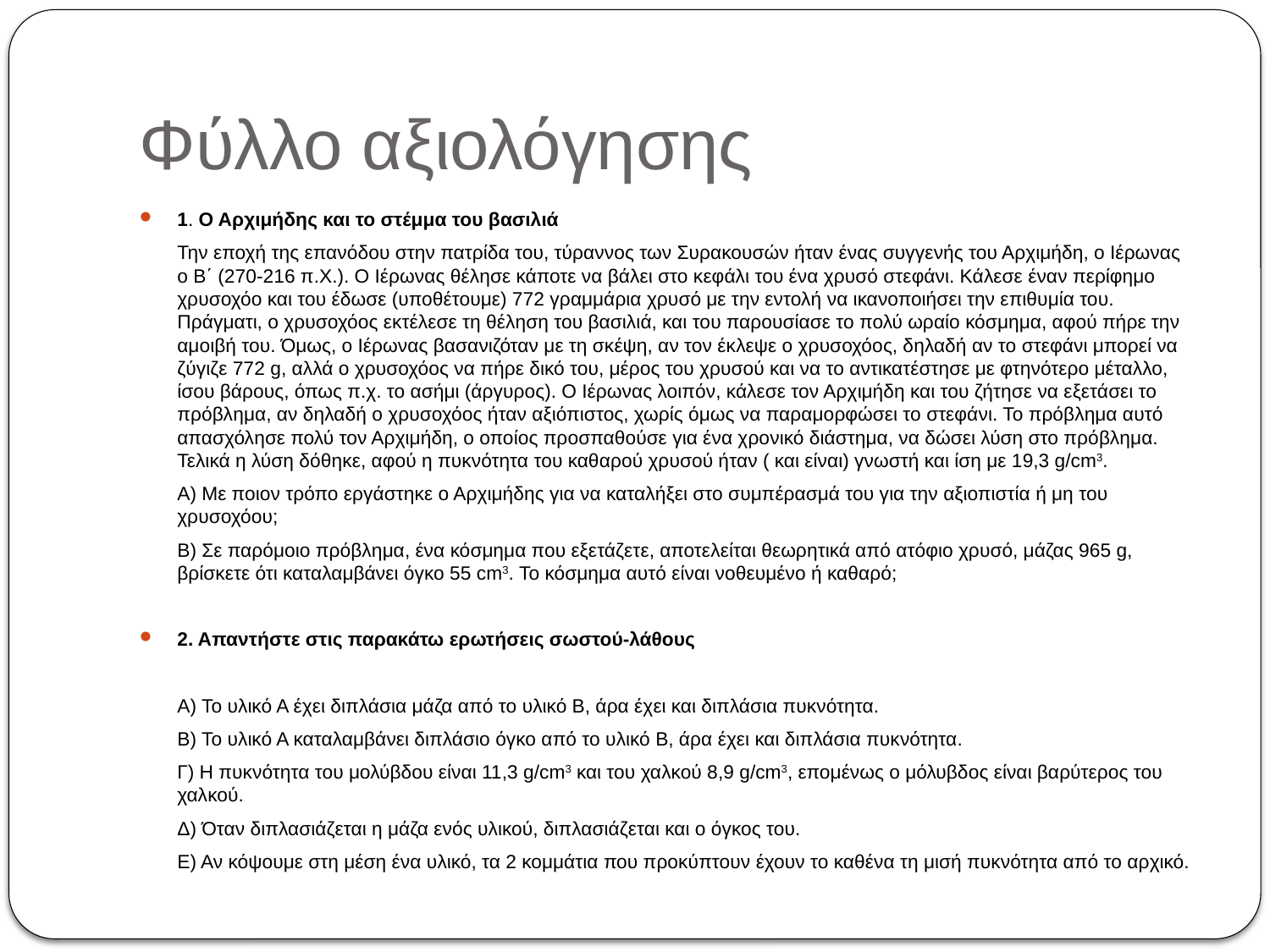

# Φύλλο αξιολόγησης
1. Ο Αρχιμήδης και το στέμμα του βασιλιά
	Την εποχή της επανόδου στην πατρίδα του, τύραννος των Συρακουσών ήταν ένας συγγενής του Αρχιμήδη, ο Ιέρωνας ο Β΄ (270-216 π.Χ.). Ο Ιέρωνας θέλησε κάποτε να βάλει στο κεφάλι του ένα χρυσό στεφάνι. Κάλεσε έναν περίφημο χρυσοχόο και του έδωσε (υποθέτουμε) 772 γραμμάρια χρυσό με την εντολή να ικανοποιήσει την επιθυμία του. Πράγματι, ο χρυσοχόος εκτέλεσε τη θέληση του βασιλιά, και του παρουσίασε το πολύ ωραίο κόσμημα, αφού πήρε την αμοιβή του. Όμως, ο Ιέρωνας βασανιζόταν με τη σκέψη, αν τον έκλεψε ο χρυσοχόος, δηλαδή αν το στεφάνι μπορεί να ζύγιζε 772 g, αλλά ο χρυσοχόος να πήρε δικό του, μέρος του χρυσού και να το αντικατέστησε με φτηνότερο μέταλλο, ίσου βάρους, όπως π.χ. το ασήμι (άργυρος). Ο Ιέρωνας λοιπόν, κάλεσε τον Αρχιμήδη και του ζήτησε να εξετάσει το πρόβλημα, αν δηλαδή ο χρυσοχόος ήταν αξιόπιστος, χωρίς όμως να παραμορφώσει το στεφάνι. Το πρόβλημα αυτό απασχόλησε πολύ τον Αρχιμήδη, ο οποίος προσπαθούσε για ένα χρονικό διάστημα, να δώσει λύση στο πρόβλημα. Τελικά η λύση δόθηκε, αφού η πυκνότητα του καθαρού χρυσού ήταν ( και είναι) γνωστή και ίση με 19,3 g/cm3.
	Α) Με ποιον τρόπο εργάστηκε ο Αρχιμήδης για να καταλήξει στο συμπέρασμά του για την αξιοπιστία ή μη του χρυσοχόου;
	Β) Σε παρόμοιο πρόβλημα, ένα κόσμημα που εξετάζετε, αποτελείται θεωρητικά από ατόφιο χρυσό, μάζας 965 g, βρίσκετε ότι καταλαμβάνει όγκο 55 cm3. Το κόσμημα αυτό είναι νοθευμένο ή καθαρό;

2. Απαντήστε στις παρακάτω ερωτήσεις σωστού-λάθους

	Α) Το υλικό Α έχει διπλάσια μάζα από το υλικό Β, άρα έχει και διπλάσια πυκνότητα.
	Β) Το υλικό Α καταλαμβάνει διπλάσιο όγκο από το υλικό Β, άρα έχει και διπλάσια πυκνότητα.
	Γ) Η πυκνότητα του μολύβδου είναι 11,3 g/cm3 και του χαλκού 8,9 g/cm3, επομένως ο μόλυβδος είναι βαρύτερος του χαλκού.
	Δ) Όταν διπλασιάζεται η μάζα ενός υλικού, διπλασιάζεται και ο όγκος του.
	Ε) Αν κόψουμε στη μέση ένα υλικό, τα 2 κομμάτια που προκύπτουν έχουν το καθένα τη μισή πυκνότητα από το αρχικό.